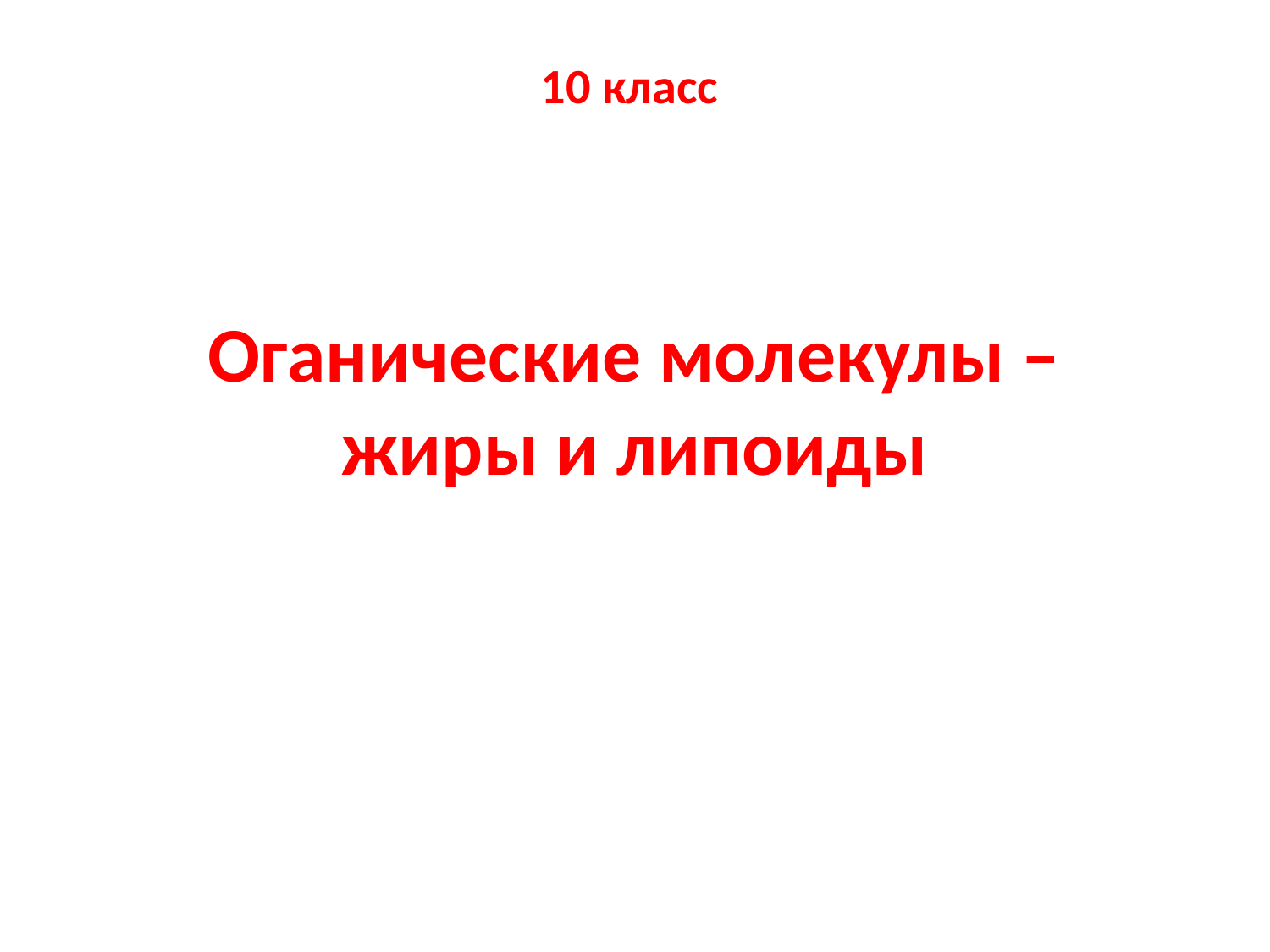

10 класс
# Оганические молекулы – жиры и липоиды